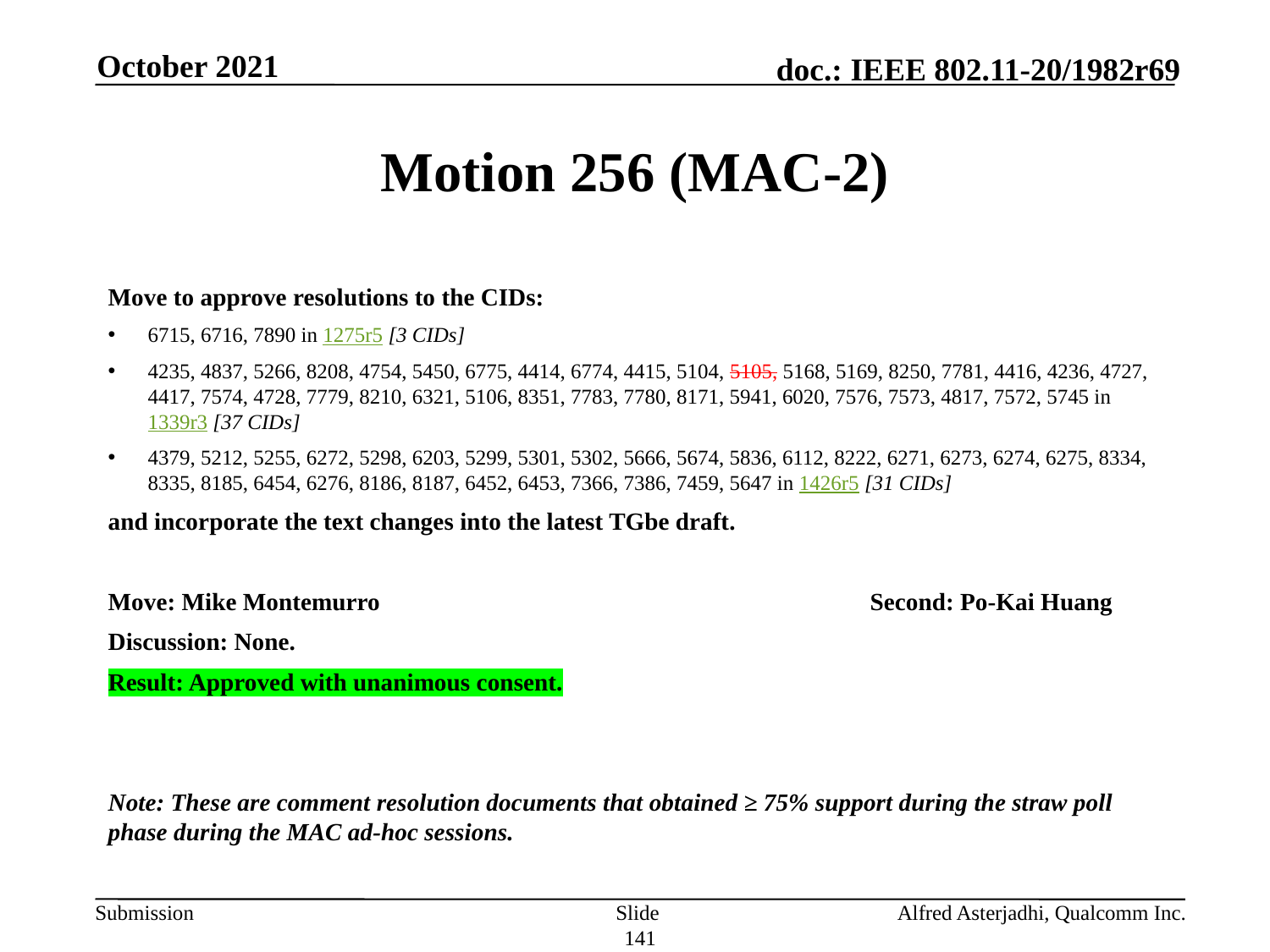

October 2021
# Motion 256 (MAC-2)
Move to approve resolutions to the CIDs:
6715, 6716, 7890 in 1275r5 [3 CIDs]
4235, 4837, 5266, 8208, 4754, 5450, 6775, 4414, 6774, 4415, 5104, 5105, 5168, 5169, 8250, 7781, 4416, 4236, 4727, 4417, 7574, 4728, 7779, 8210, 6321, 5106, 8351, 7783, 7780, 8171, 5941, 6020, 7576, 7573, 4817, 7572, 5745 in 1339r3 [37 CIDs]
4379, 5212, 5255, 6272, 5298, 6203, 5299, 5301, 5302, 5666, 5674, 5836, 6112, 8222, 6271, 6273, 6274, 6275, 8334, 8335, 8185, 6454, 6276, 8186, 8187, 6452, 6453, 7366, 7386, 7459, 5647 in 1426r5 [31 CIDs]
and incorporate the text changes into the latest TGbe draft.

Move: Mike Montemurro 				Second: Po-Kai Huang
Discussion: None.
Result: Approved with unanimous consent.

Note: These are comment resolution documents that obtained ≥ 75% support during the straw poll phase during the MAC ad-hoc sessions.

Slide 141
Alfred Asterjadhi, Qualcomm Inc.